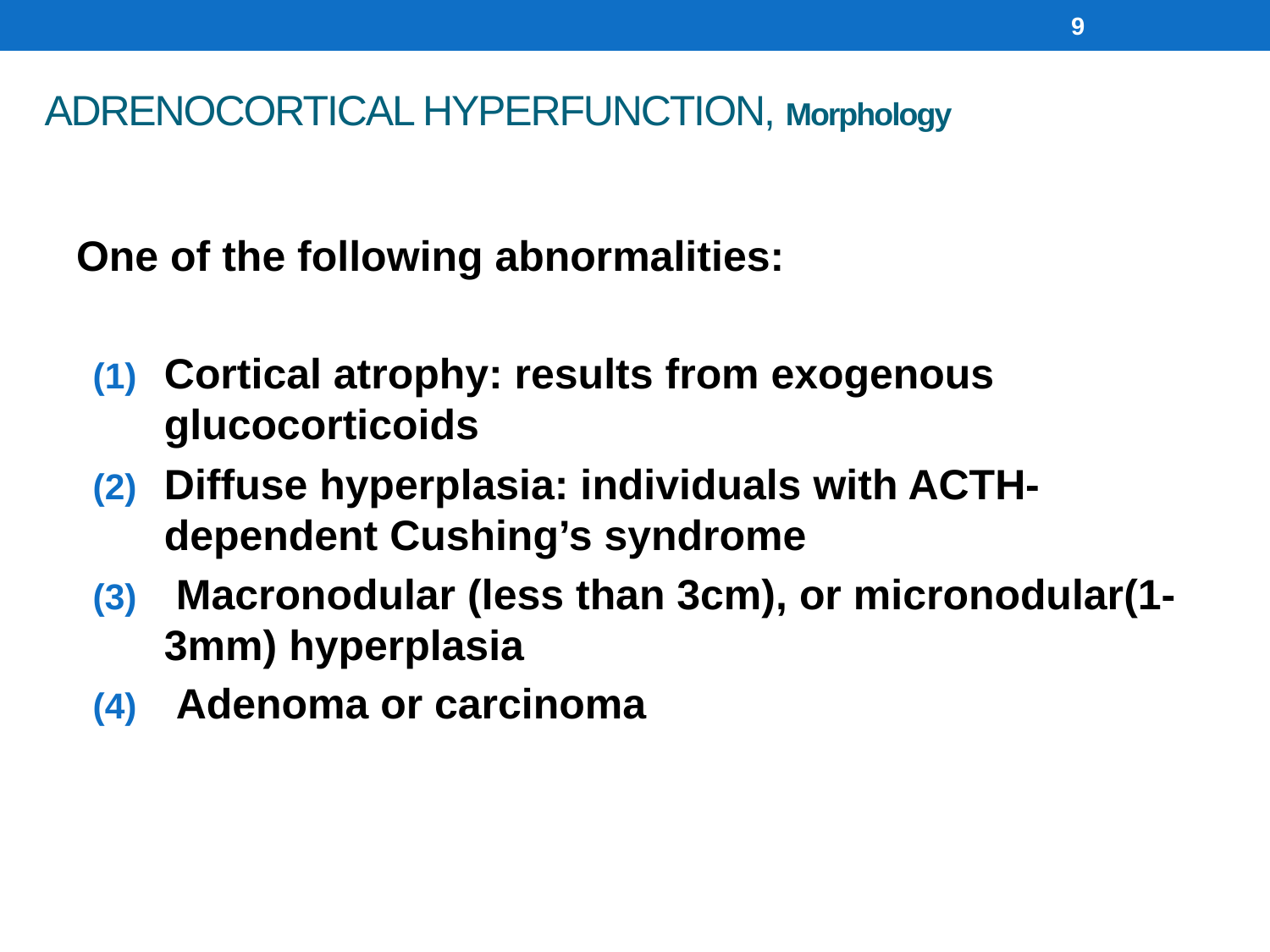

9
# ADRENOCORTICAL HYPERFUNCTION, Morphology
One of the following abnormalities:

Cortical atrophy: results from exogenous glucocorticoids
Diffuse hyperplasia: individuals with ACTH-dependent Cushing’s syndrome
 Macronodular (less than 3cm), or micronodular(1-3mm) hyperplasia
 Adenoma or carcinoma